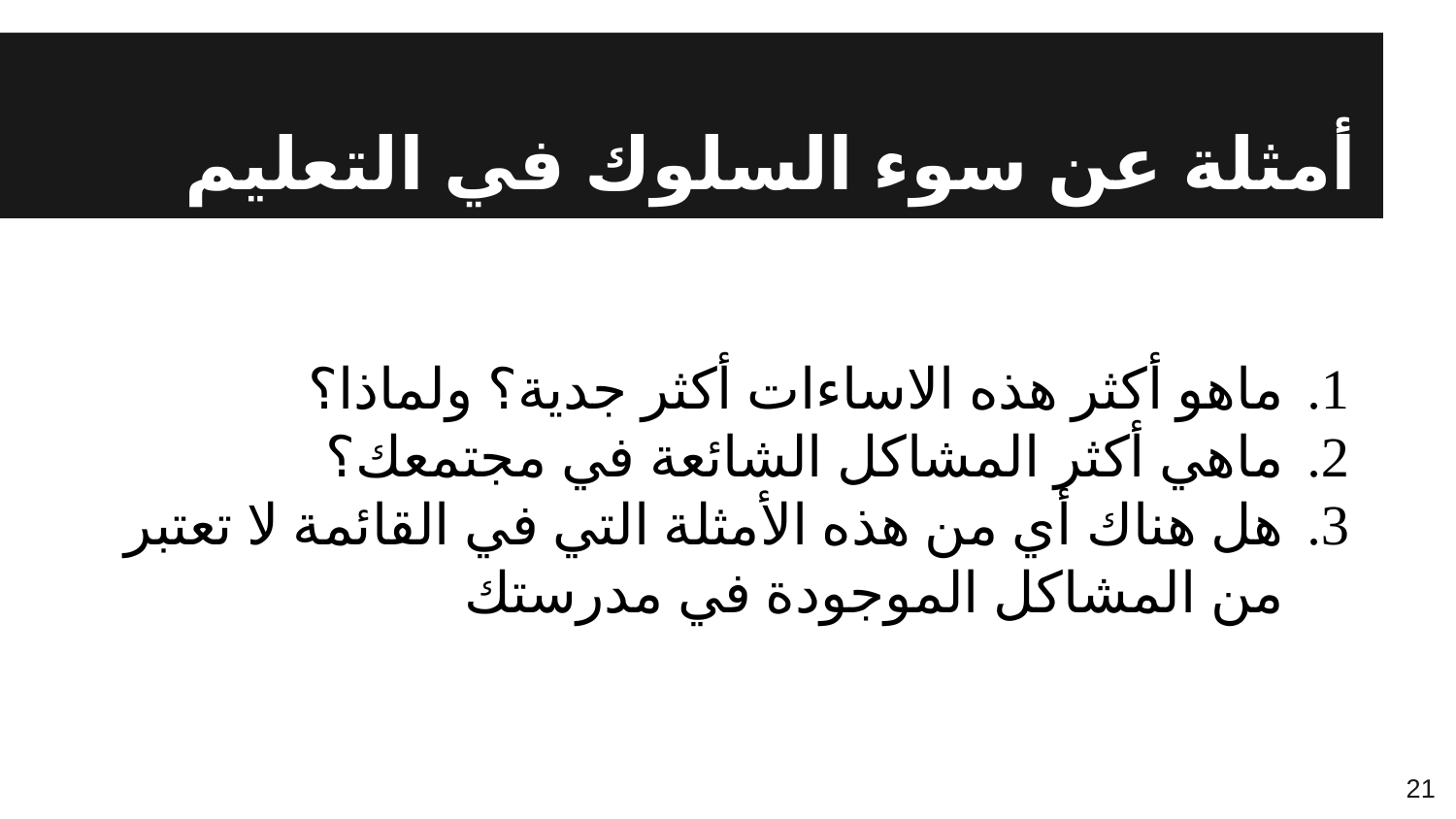

# أمثلة عن سوء السلوك في التعليم
ماهو أكثر هذه الاساءات أكثر جدية؟ ولماذا؟
ماهي أكثر المشاكل الشائعة في مجتمعك؟
هل هناك أي من هذه الأمثلة التي في القائمة لا تعتبر من المشاكل الموجودة في مدرستك
21